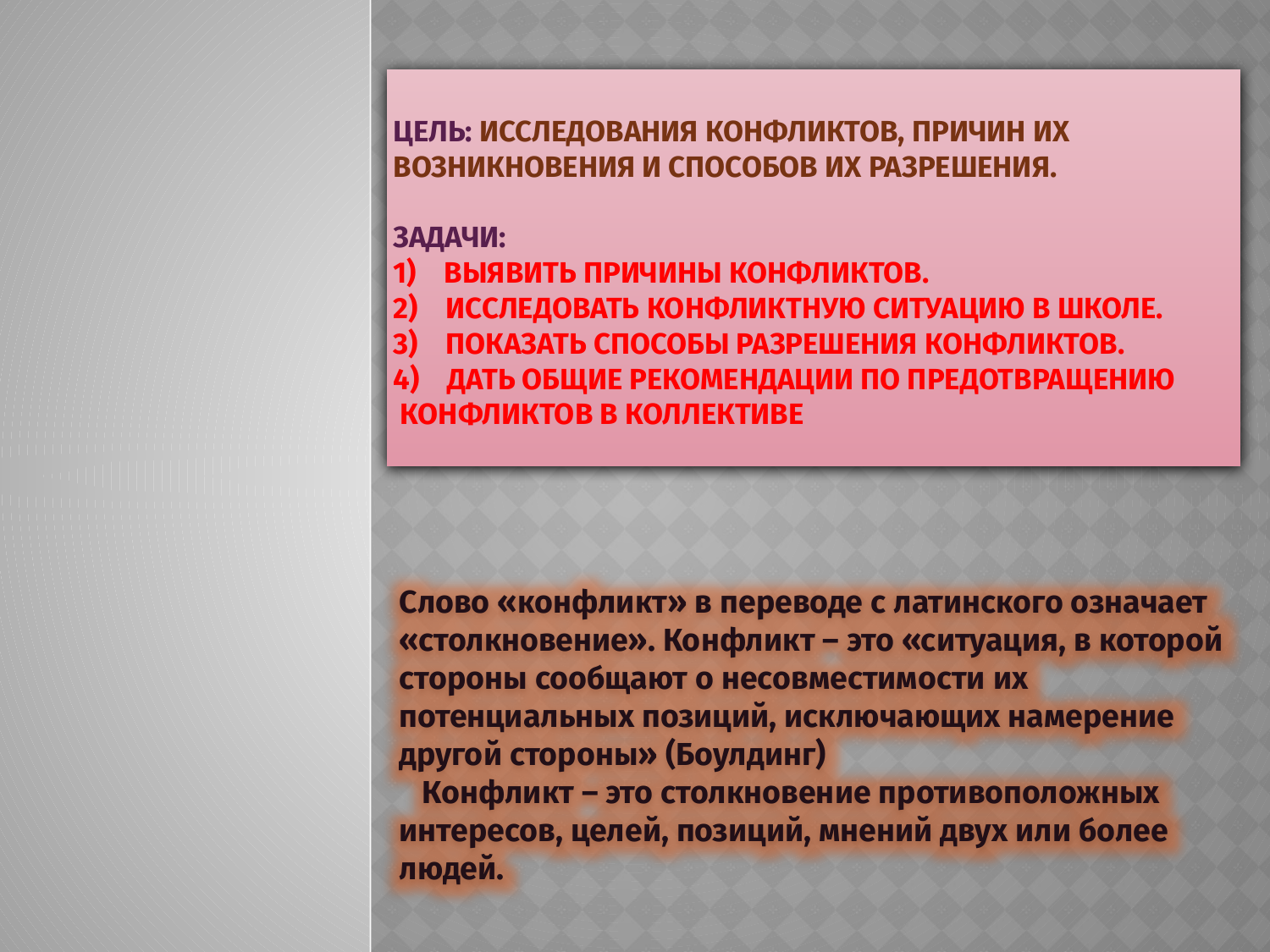

# Цель: исследования конфликтов, причин их возникновения и способов их разрешения.   Задачи: 1)    Выявить причины конфликтов. 2)    Исследовать конфликтную ситуацию в школе. 3)    Показать способы разрешения конфликтов. 4)    Дать общие рекомендации по предотвращению  конфликтов в коллективе
Слово «конфликт» в переводе с латинского означает «столкновение». Конфликт – это «ситуация, в которой стороны сообщают о несовместимости их потенциальных позиций, исключающих намерение другой стороны» (Боулдинг)
   Конфликт – это столкновение противоположных интересов, целей, позиций, мнений двух или более людей.